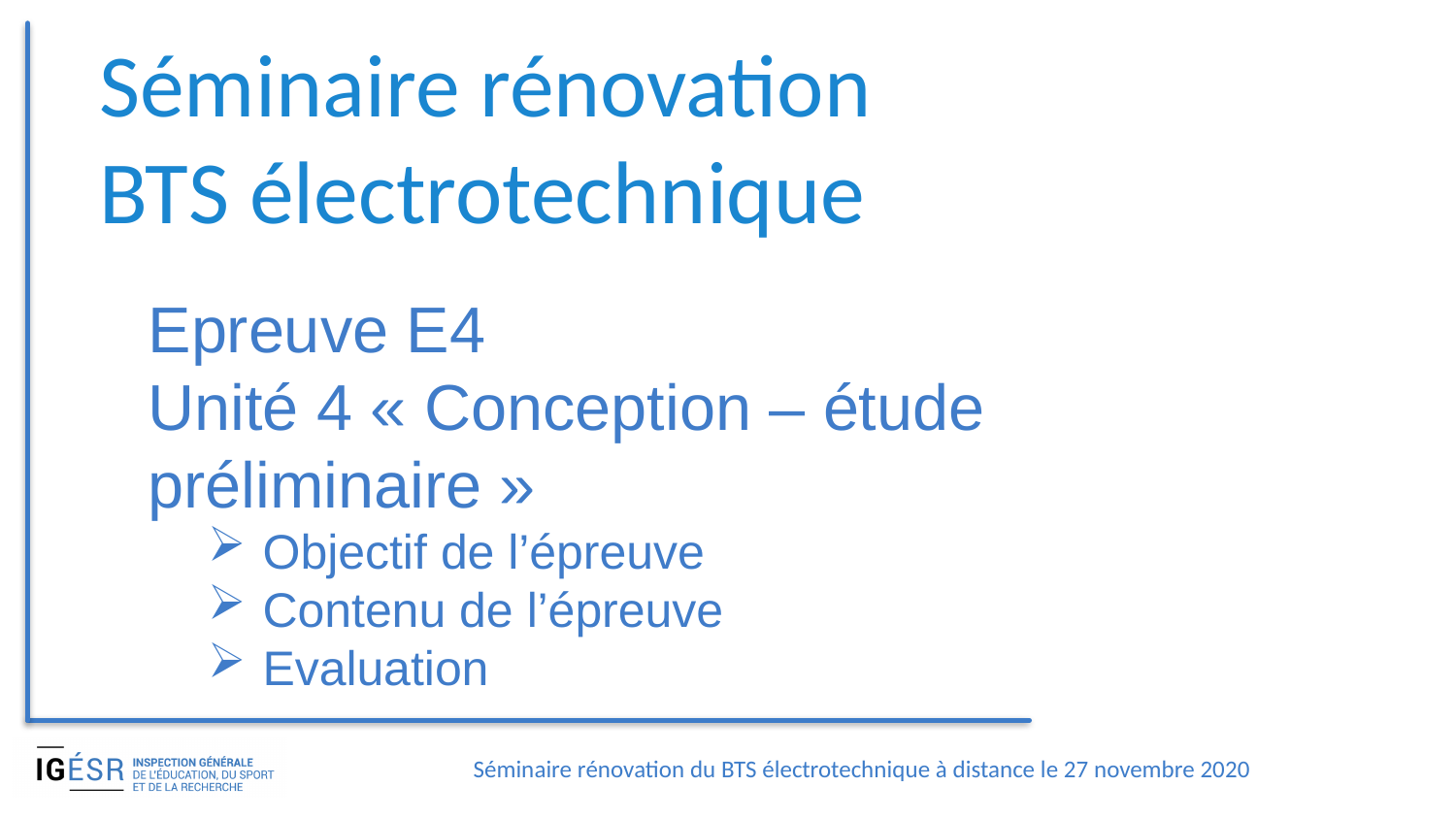

Séminaire rénovation
BTS électrotechnique
Epreuve E4
Unité 4 « Conception – étude préliminaire »
Objectif de l’épreuve
Contenu de l’épreuve
Evaluation